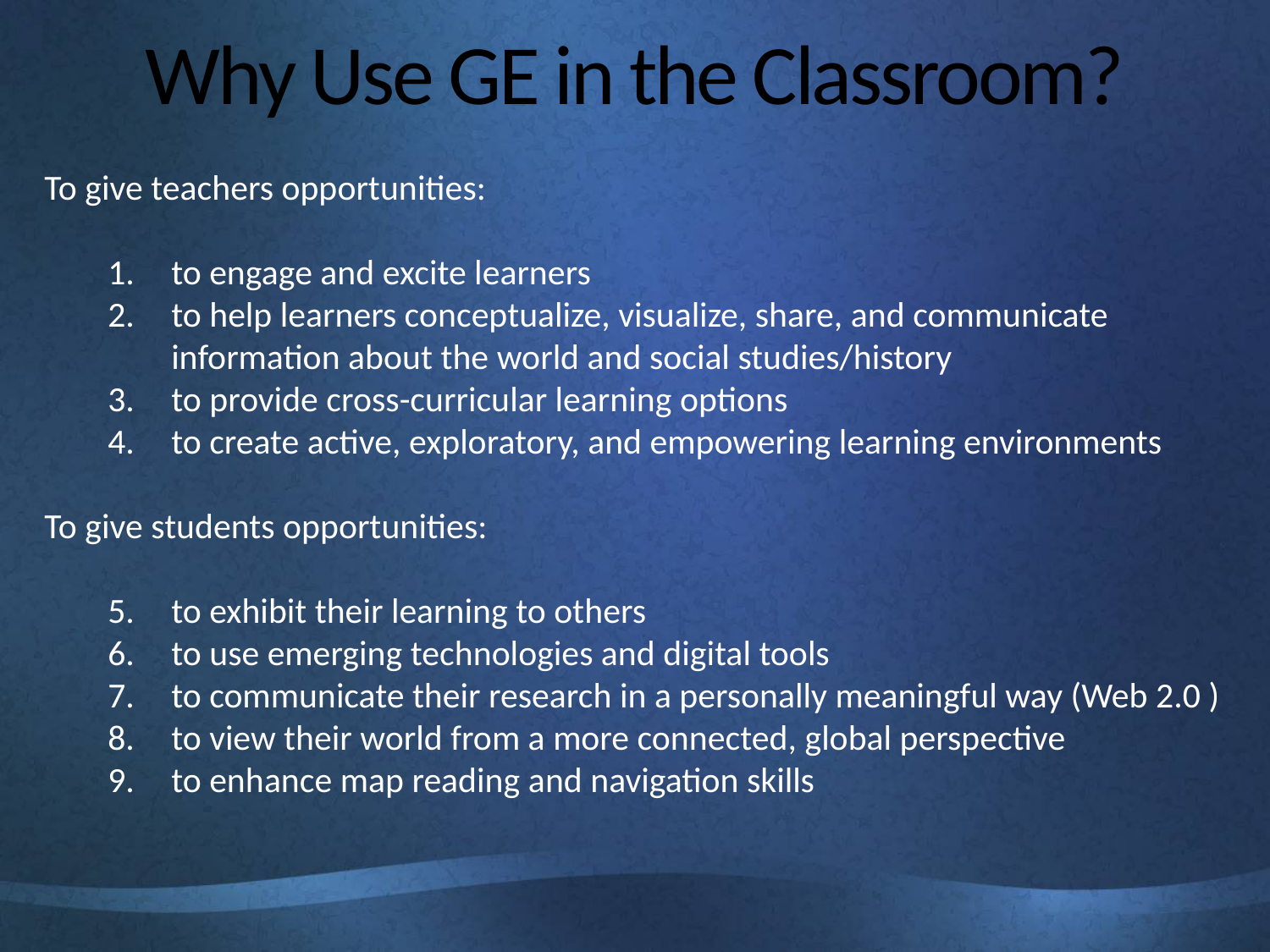

# Why Use GE in the Classroom?
To give teachers opportunities:

to engage and excite learners
to help learners conceptualize, visualize, share, and communicate information about the world and social studies/history
to provide cross-curricular learning options
to create active, exploratory, and empowering learning environments
To give students opportunities:
to exhibit their learning to others
to use emerging technologies and digital tools
to communicate their research in a personally meaningful way (Web 2.0 )
to view their world from a more connected, global perspective
to enhance map reading and navigation skills